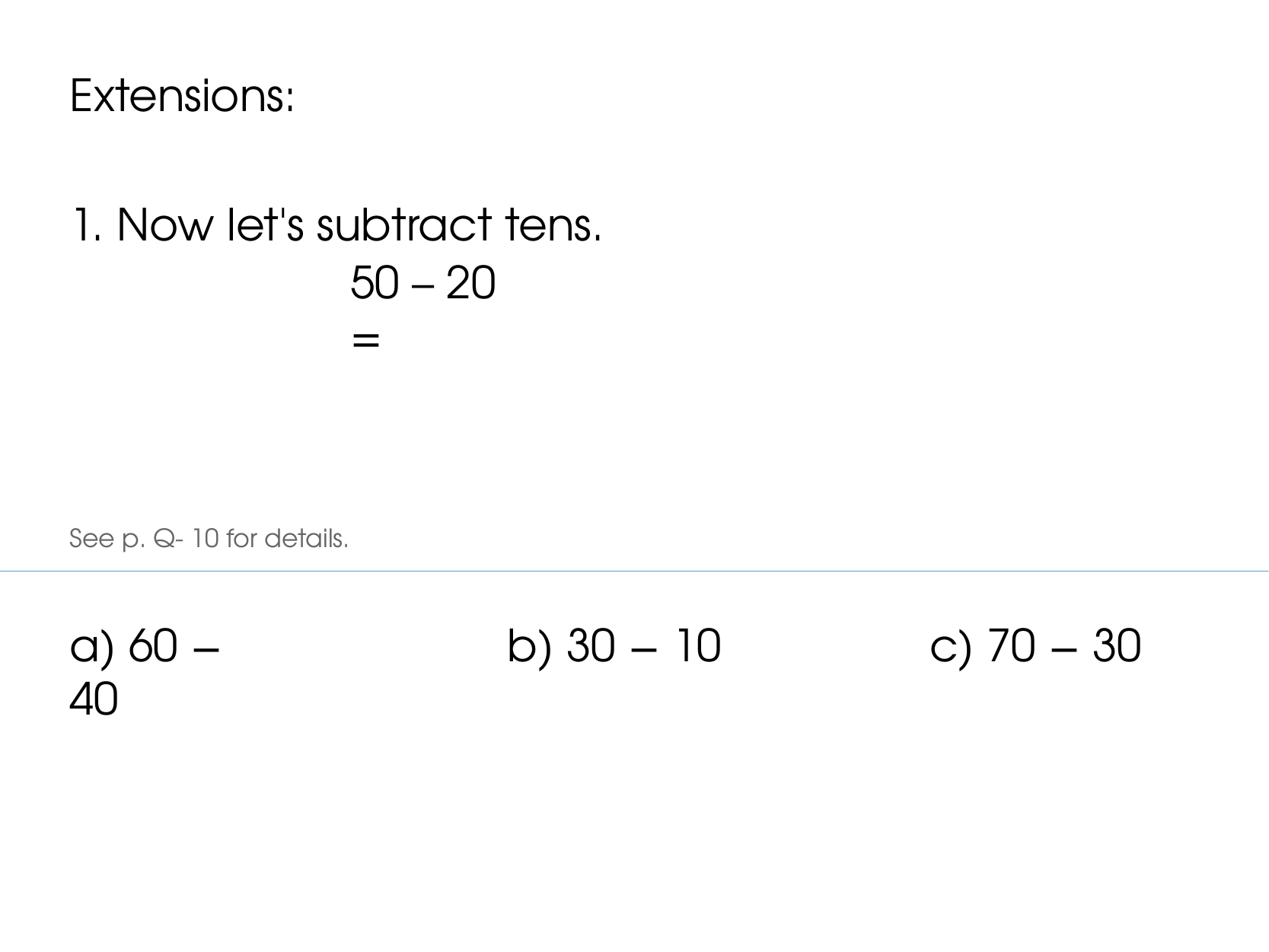

Extensions:
1. Now let's subtract tens.
50 – 20 =
See p. Q- 10 for details.
a) 60 − 40
b) 30 − 10
c) 70 − 30